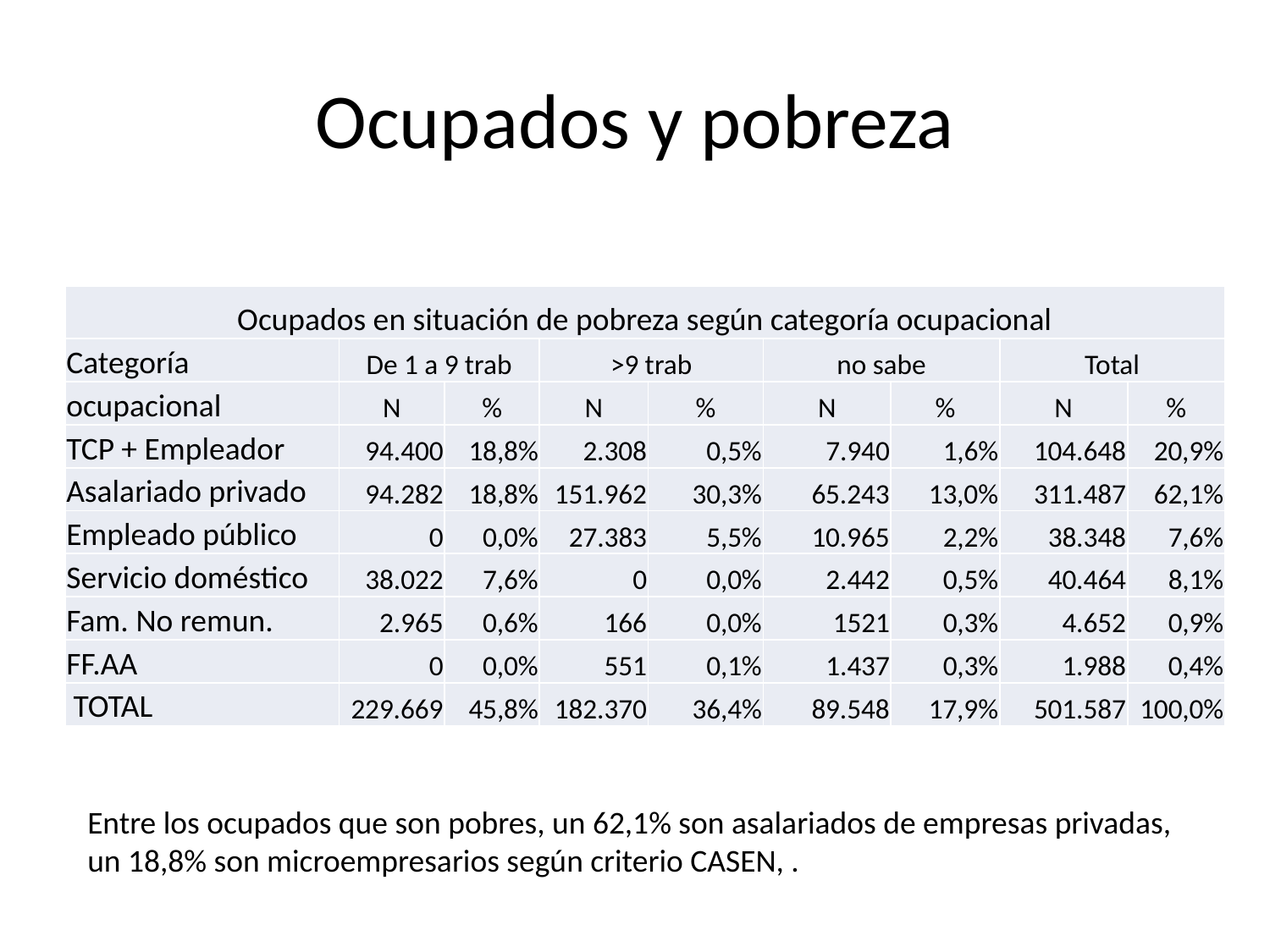

# Ocupados y pobreza
| Ocupados en situación de pobreza según categoría ocupacional |  |  |  |  |  |  |  |  |
| --- | --- | --- | --- | --- | --- | --- | --- | --- |
| Categoría | De 1 a 9 trab |  | >9 trab |  | no sabe |  | Total |  |
| ocupacional | N | % | N | % | N | % | N | % |
| TCP + Empleador | 94.400 | 18,8% | 2.308 | 0,5% | 7.940 | 1,6% | 104.648 | 20,9% |
| Asalariado privado | 94.282 | 18,8% | 151.962 | 30,3% | 65.243 | 13,0% | 311.487 | 62,1% |
| Empleado público | 0 | 0,0% | 27.383 | 5,5% | 10.965 | 2,2% | 38.348 | 7,6% |
| Servicio doméstico | 38.022 | 7,6% | 0 | 0,0% | 2.442 | 0,5% | 40.464 | 8,1% |
| Fam. No remun. | 2.965 | 0,6% | 166 | 0,0% | 1521 | 0,3% | 4.652 | 0,9% |
| FF.AA | 0 | 0,0% | 551 | 0,1% | 1.437 | 0,3% | 1.988 | 0,4% |
| TOTAL | 229.669 | 45,8% | 182.370 | 36,4% | 89.548 | 17,9% | 501.587 | 100,0% |
Entre los ocupados que son pobres, un 62,1% son asalariados de empresas privadas, un 18,8% son microempresarios según criterio CASEN, .